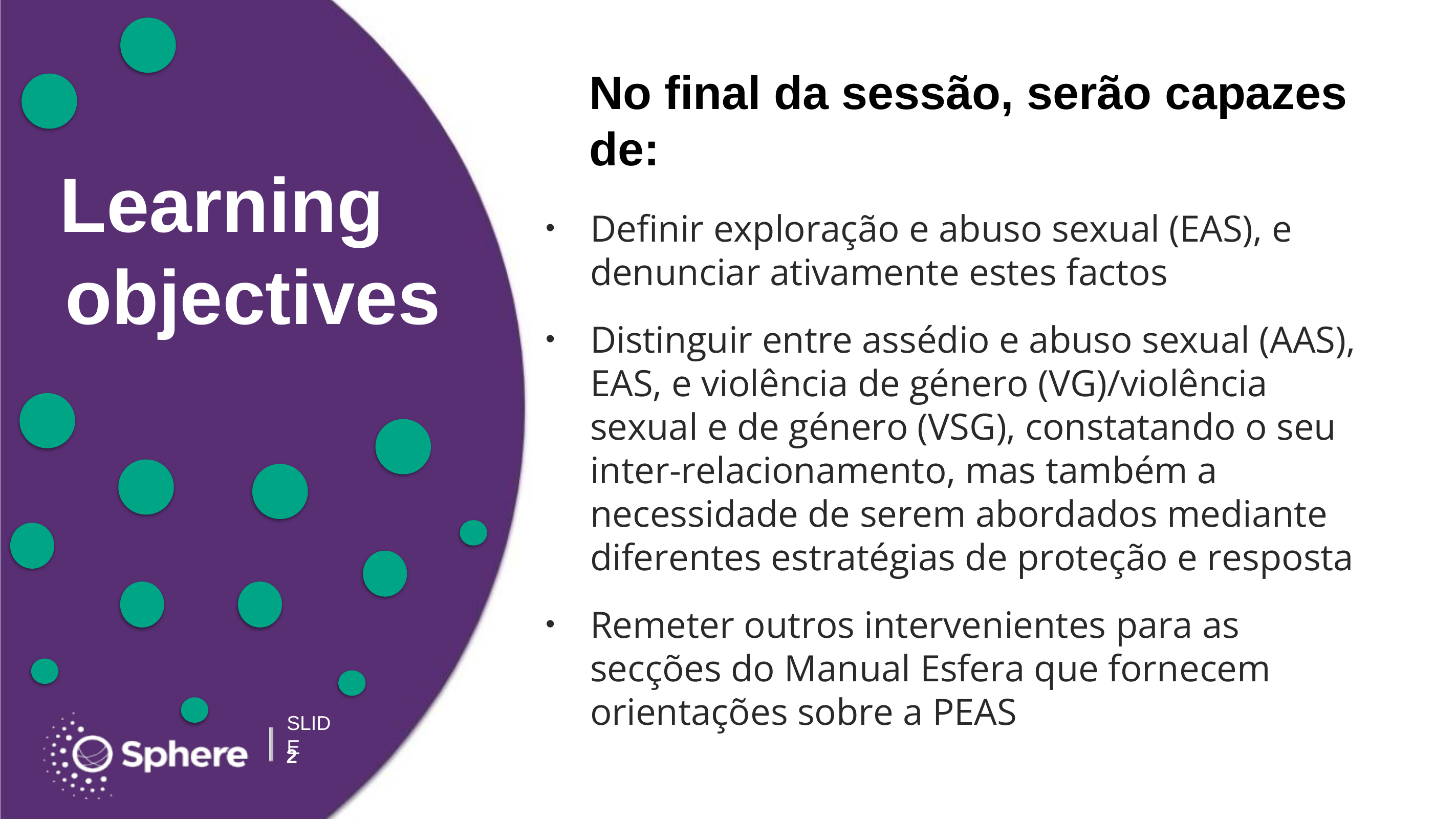

No final da sessão, serão capazes de:
Definir exploração e abuso sexual (EAS), e denunciar ativamente estes factos
Distinguir entre assédio e abuso sexual (AAS), EAS, e violência de género (VG)/violência sexual e de género (VSG), constatando o seu inter-relacionamento, mas também a necessidade de serem abordados mediante diferentes estratégias de proteção e resposta
Remeter outros intervenientes para as secções do Manual Esfera que fornecem orientações sobre a PEAS
2